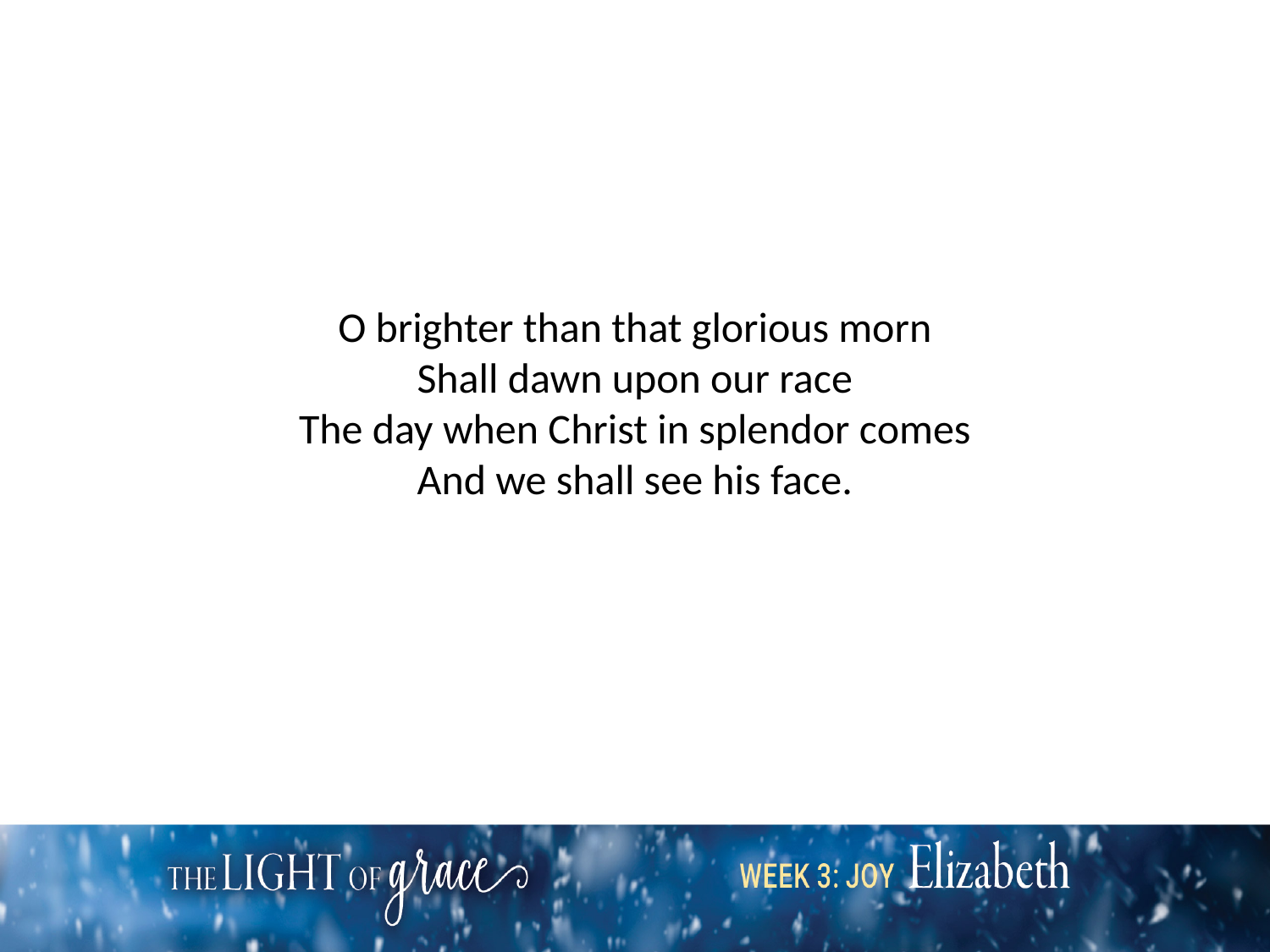

O brighter than that glorious morn
Shall dawn upon our race
The day when Christ in splendor comes
And we shall see his face.